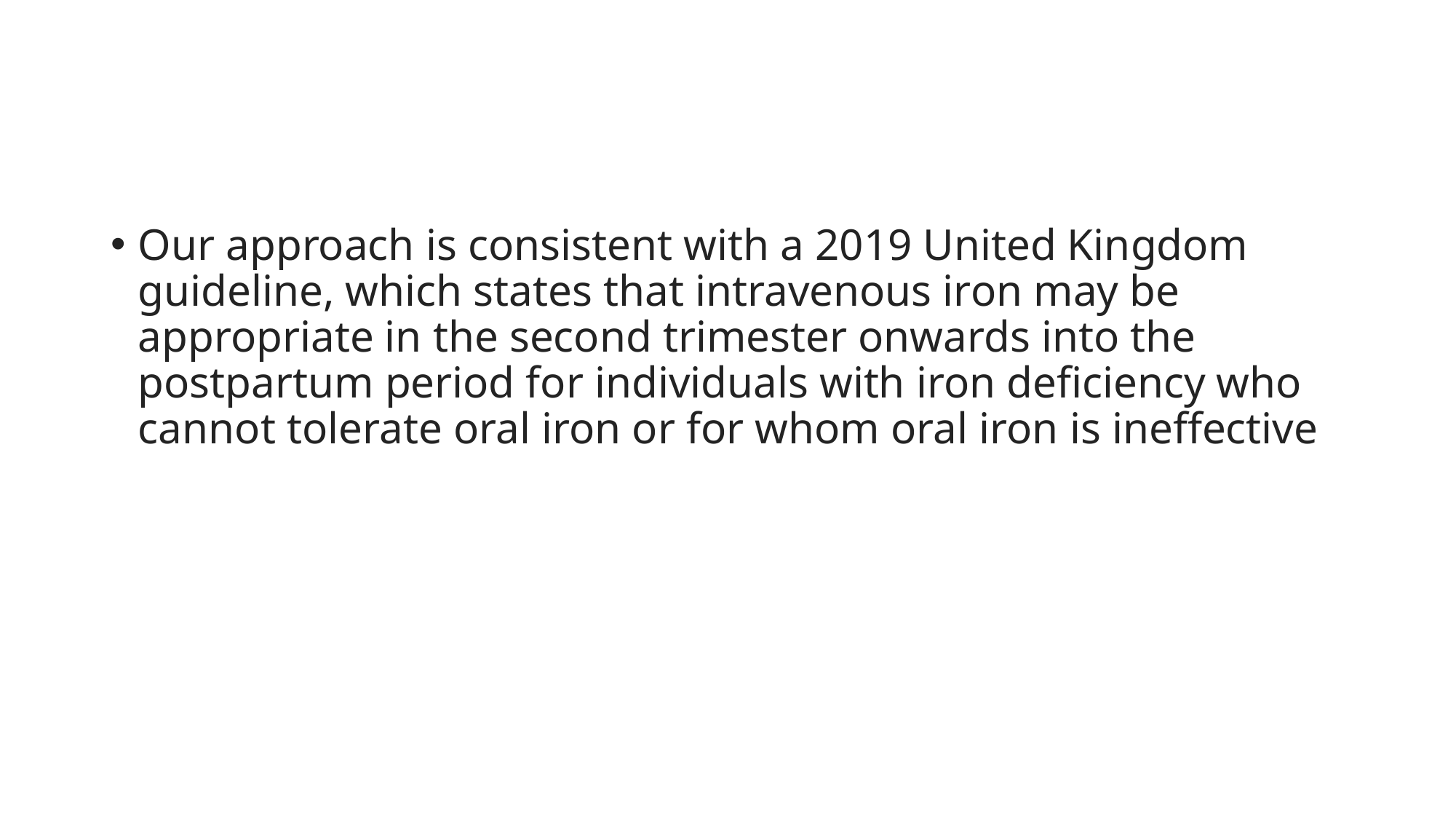

Our approach is consistent with a 2019 United Kingdom guideline, which states that intravenous iron may be appropriate in the second trimester onwards into the postpartum period for individuals with iron deficiency who cannot tolerate oral iron or for whom oral iron is ineffective